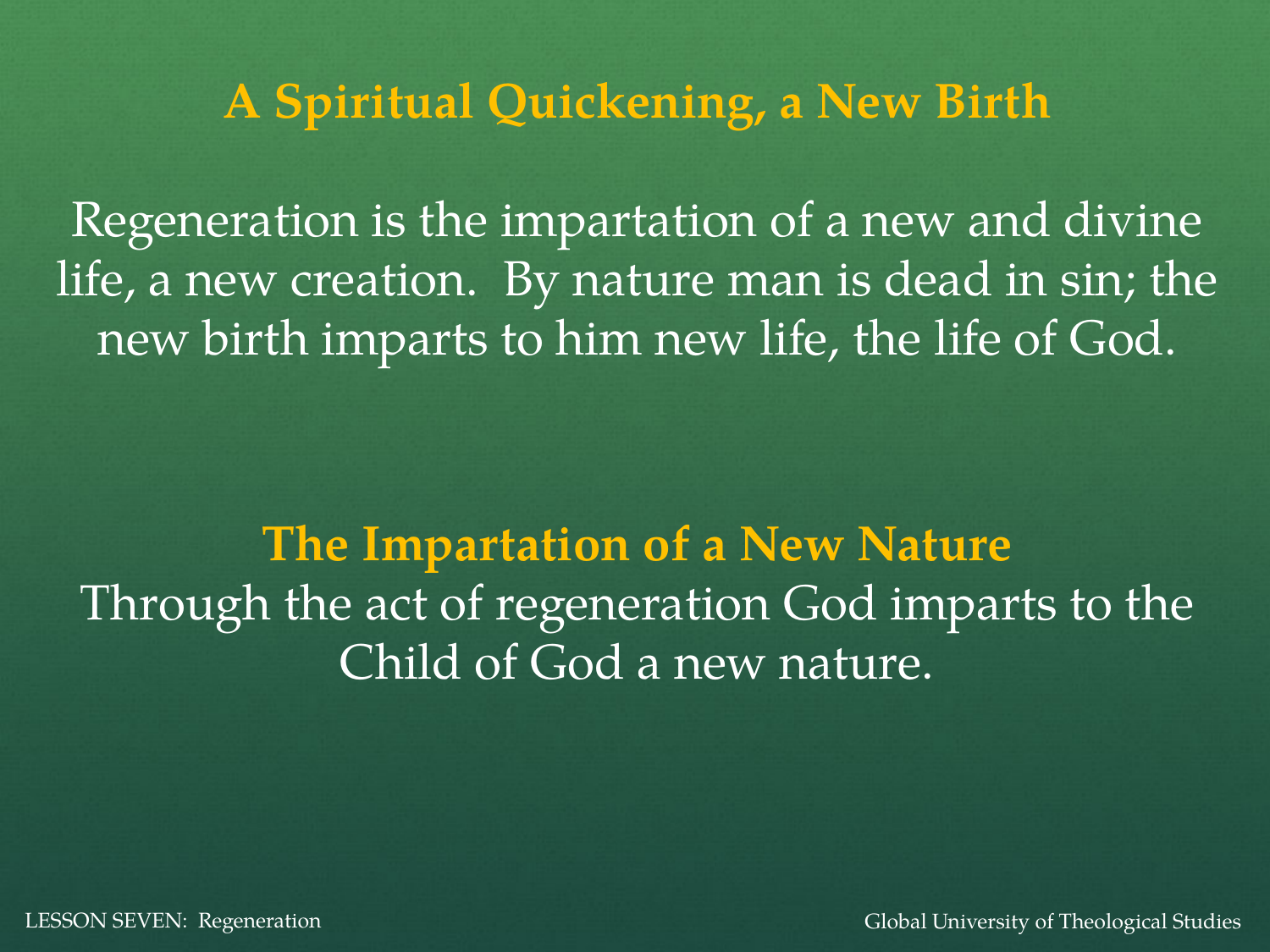

A Spiritual Quickening, a New Birth

Regeneration is the impartation of a new and divine life, a new creation.  By nature man is dead in sin; the new birth imparts to him new life, the life of God.
The Impartation of a New Nature
Through the act of regeneration God imparts to the Child of God a new nature.
Global University of Theological Studies
LESSON SEVEN:  Regeneration